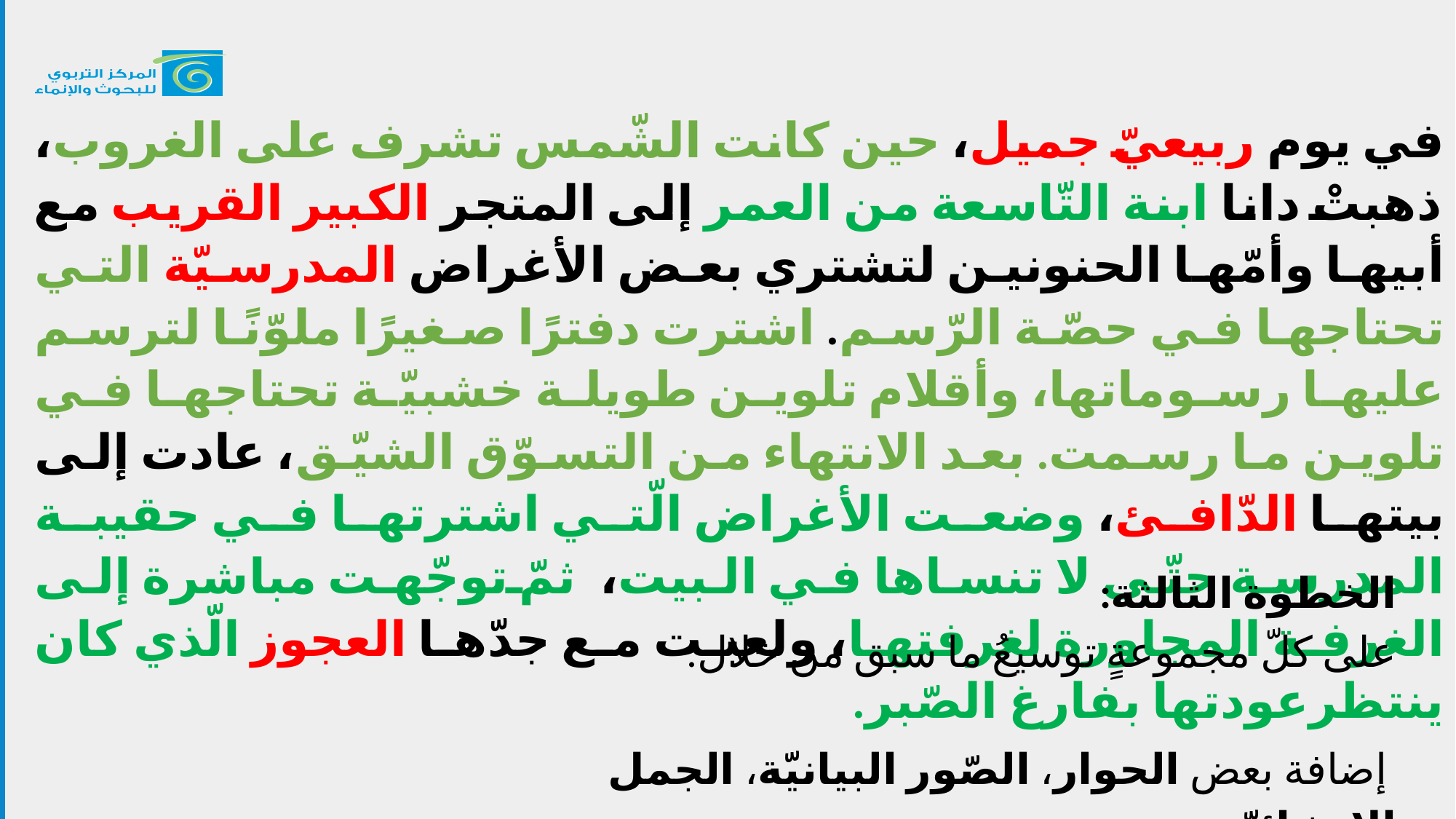

#

في يوم ربيعيّ جميل، حين كانت الشّمس تشرف على الغروب، ذهبتْ دانا ابنة التّاسعة من العمر إلى المتجر الكبير القريب مع أبيها وأمّها الحنونين لتشتري بعض الأغراض المدرسيّة التي تحتاجها في حصّة الرّسم. اشترت دفترًا صغيرًا ملوّنًا لترسم عليها رسوماتها، وأقلام تلوين طويلة خشبيّة تحتاجها في تلوين ما رسمت. بعد الانتهاء من التسوّق الشيّق، عادت إلى بيتها الدّافئ، وضعت الأغراض الّتي اشترتها في حقيبة المدرسة حتّى لا تنساها في البيت، ثمّ توجّهت مباشرة إلى الغرفة المجاورة لغرفتها، ولعبت مع جدّها العجوز الّذي كان ينتظرعودتها بفارغ الصّبر.
الخطوة الثالثة:
على كلّ مجموعةٍ توسيعُ ما سبق من خلال:

 إضافة بعض الحوار، الصّور البيانيّة، الجمل الإنشائيّة...